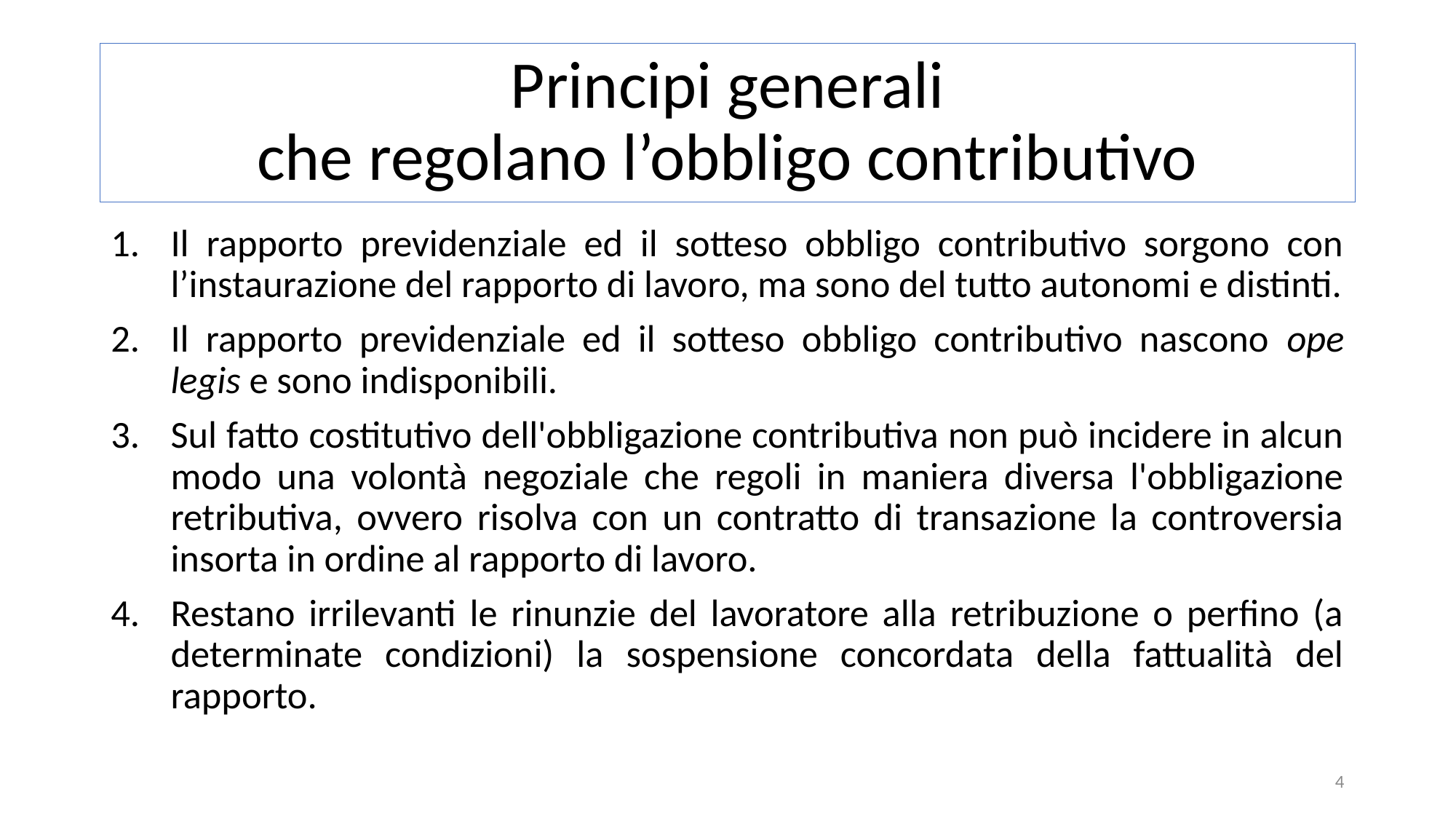

# Principi generali che regolano l’obbligo contributivo
Il rapporto previdenziale ed il sotteso obbligo contributivo sorgono con l’instaurazione del rapporto di lavoro, ma sono del tutto autonomi e distinti.
Il rapporto previdenziale ed il sotteso obbligo contributivo nascono ope legis e sono indisponibili.
Sul fatto costitutivo dell'obbligazione contributiva non può incidere in alcun modo una volontà negoziale che regoli in maniera diversa l'obbligazione retributiva, ovvero risolva con un contratto di transazione la controversia insorta in ordine al rapporto di lavoro.
Restano irrilevanti le rinunzie del lavoratore alla retribuzione o perfino (a determinate condizioni) la sospensione concordata della fattualità del rapporto.
4